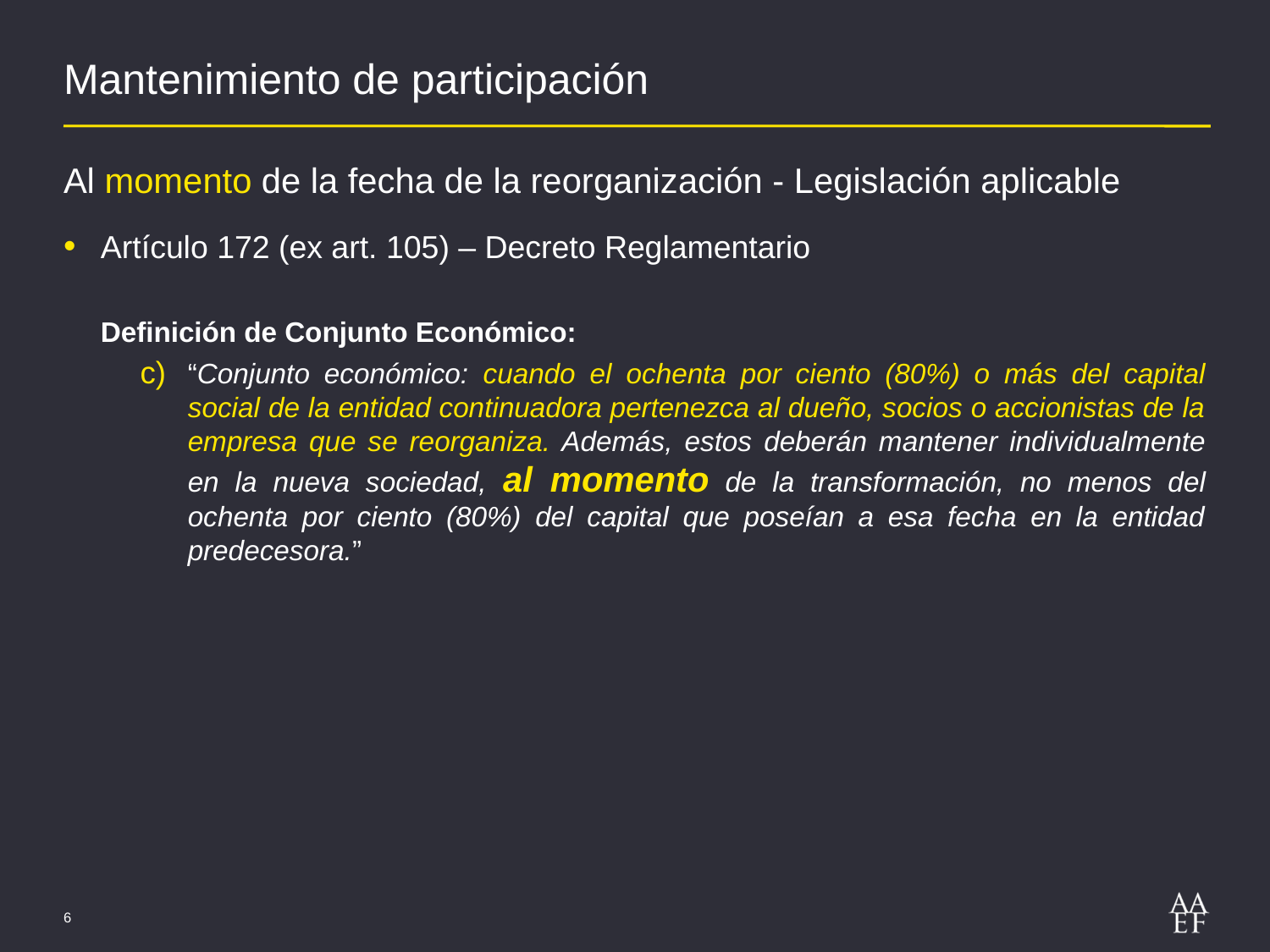

# Mantenimiento de participación
Al momento de la fecha de la reorganización - Legislación aplicable

Artículo 172 (ex art. 105) – Decreto Reglamentario

Definición de Conjunto Económico:
“Conjunto económico: cuando el ochenta por ciento (80%) o más del capital social de la entidad continuadora pertenezca al dueño, socios o accionistas de la empresa que se reorganiza. Además, estos deberán mantener individualmente en la nueva sociedad, al momento de la transformación, no menos del ochenta por ciento (80%) del capital que poseían a esa fecha en la entidad predecesora.”

6